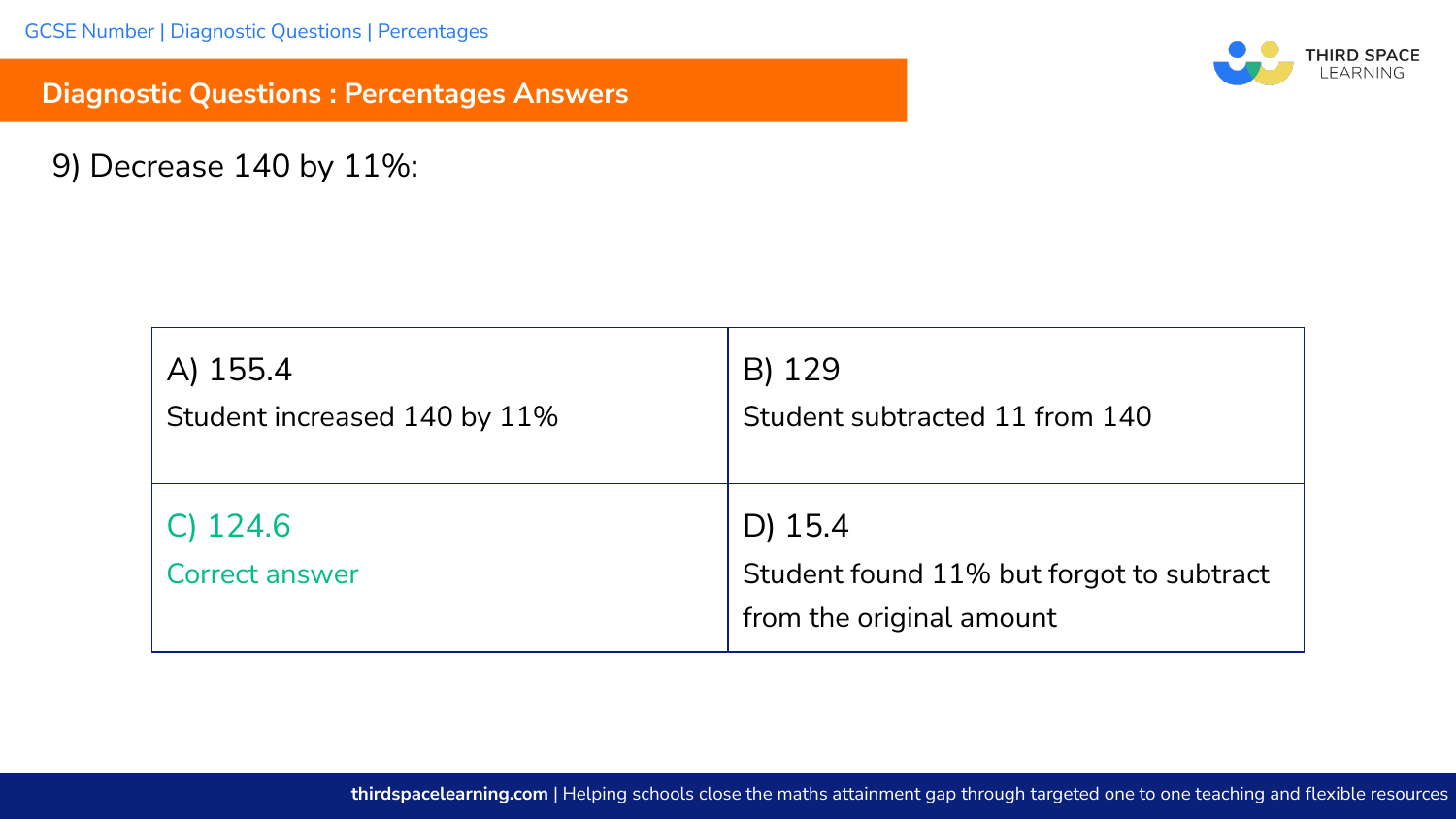

Diagnostic Questions : Percentages Answers
| 9) Decrease 140 by 11%: |
| --- |
| A) 155.4 Student increased 140 by 11% | B) 129 Student subtracted 11 from 140 |
| --- | --- |
| C) 124.6 Correct answer | D) 15.4 Student found 11% but forgot to subtract from the original amount |